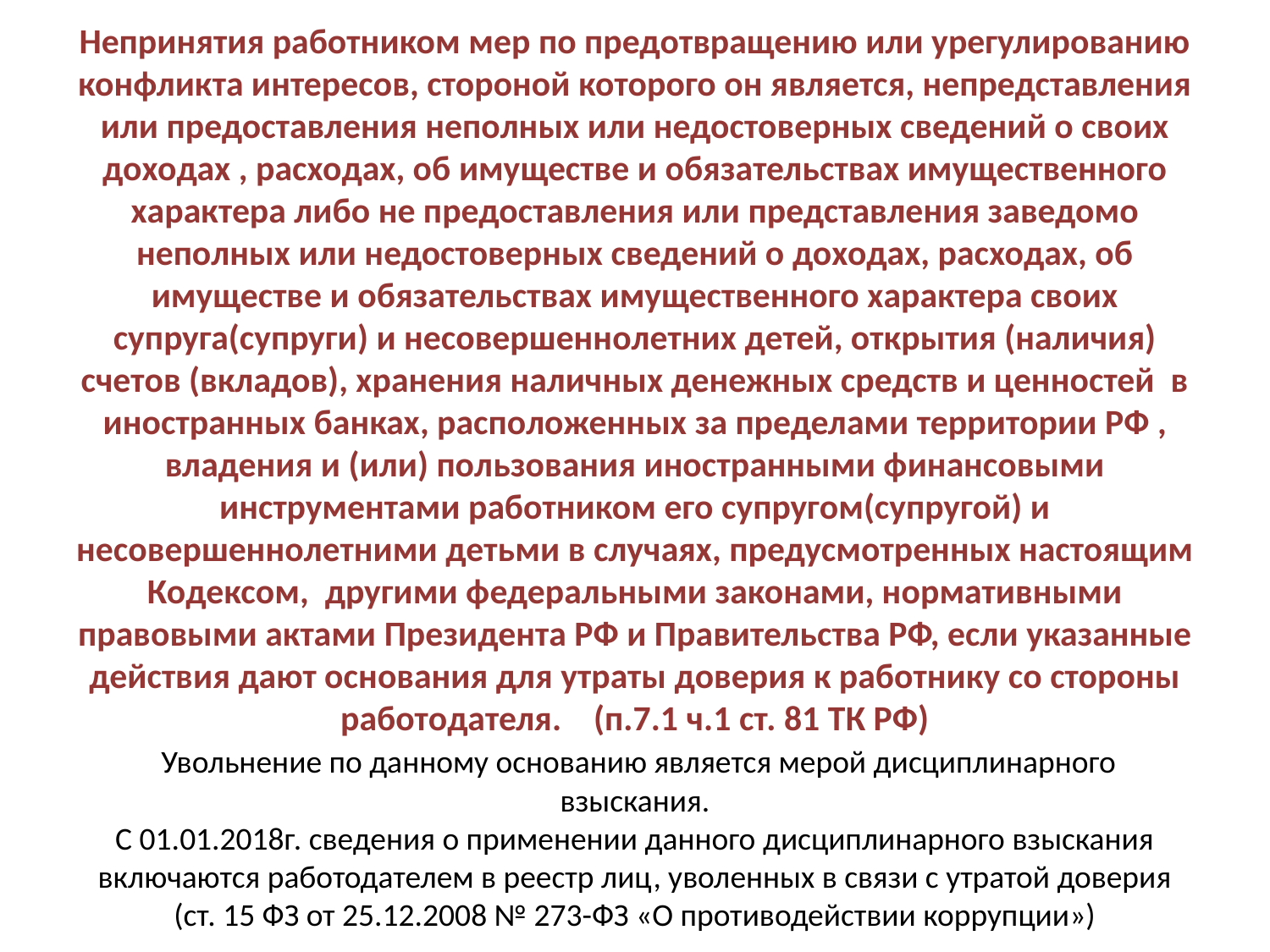

# Непринятия работником мер по предотвращению или урегулированию конфликта интересов, стороной которого он является, непредставления или предоставления неполных или недостоверных сведений о своих доходах , расходах, об имуществе и обязательствах имущественного характера либо не предоставления или представления заведомо неполных или недостоверных сведений о доходах, расходах, об имуществе и обязательствах имущественного характера своих супруга(супруги) и несовершеннолетних детей, открытия (наличия) счетов (вкладов), хранения наличных денежных средств и ценностей  в иностранных банках, расположенных за пределами территории РФ , владения и (или) пользования иностранными финансовыми инструментами работником его супругом(супругой) и несовершеннолетними детьми в случаях, предусмотренных настоящим Кодексом,  другими федеральными законами, нормативными правовыми актами Президента РФ и Правительства РФ, если указанные действия дают основания для утраты доверия к работнику со стороны работодателя.    (п.7.1 ч.1 ст. 81 ТК РФ) Увольнение по данному основанию является мерой дисциплинарного взыскания. С 01.01.2018г. сведения о применении данного дисциплинарного взыскания включаются работодателем в реестр лиц, уволенных в связи с утратой доверия (ст. 15 ФЗ от 25.12.2008 № 273-ФЗ «О противодействии коррупции»)